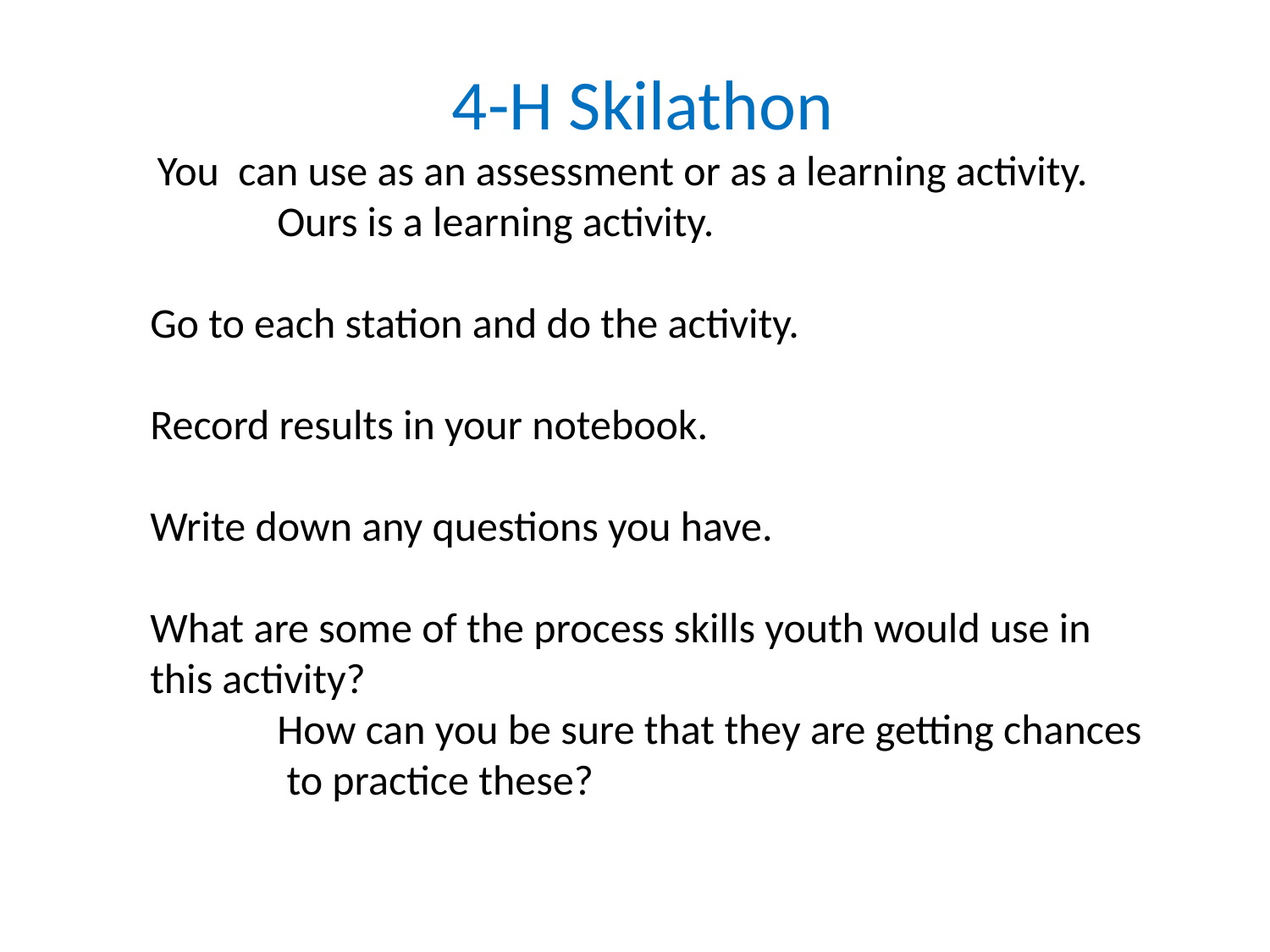

4-H Skilathon
 You  can use as an assessment or as a learning activity.
	Ours is a learning activity.

Go to each station and do the activity.

Record results in your notebook.

Write down any questions you have.

What are some of the process skills youth would use in this activity?
	How can you be sure that they are getting chances
	 to practice these?